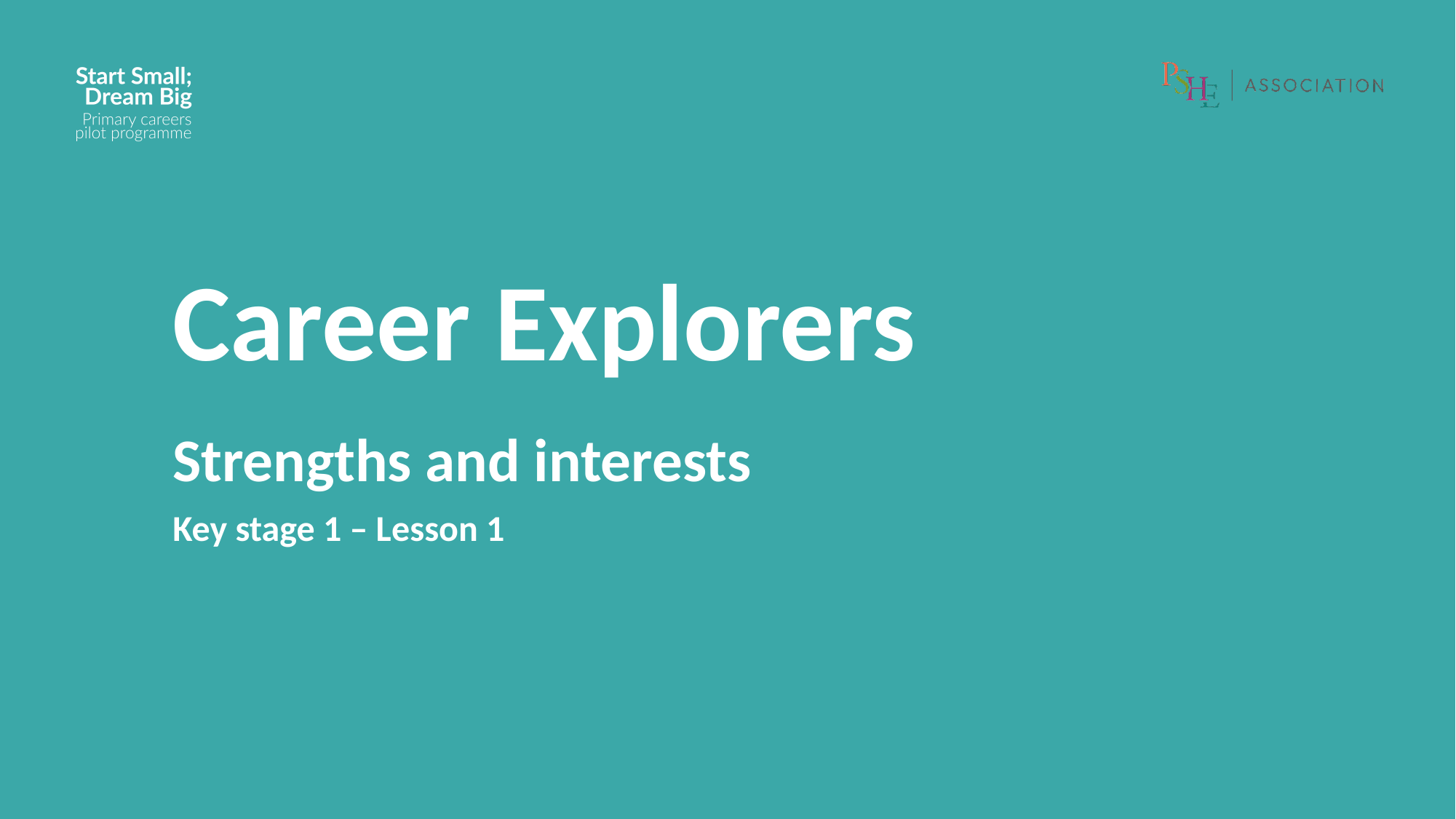

Career Explorers
Strengths and interests
Key stage 1 – Lesson 1